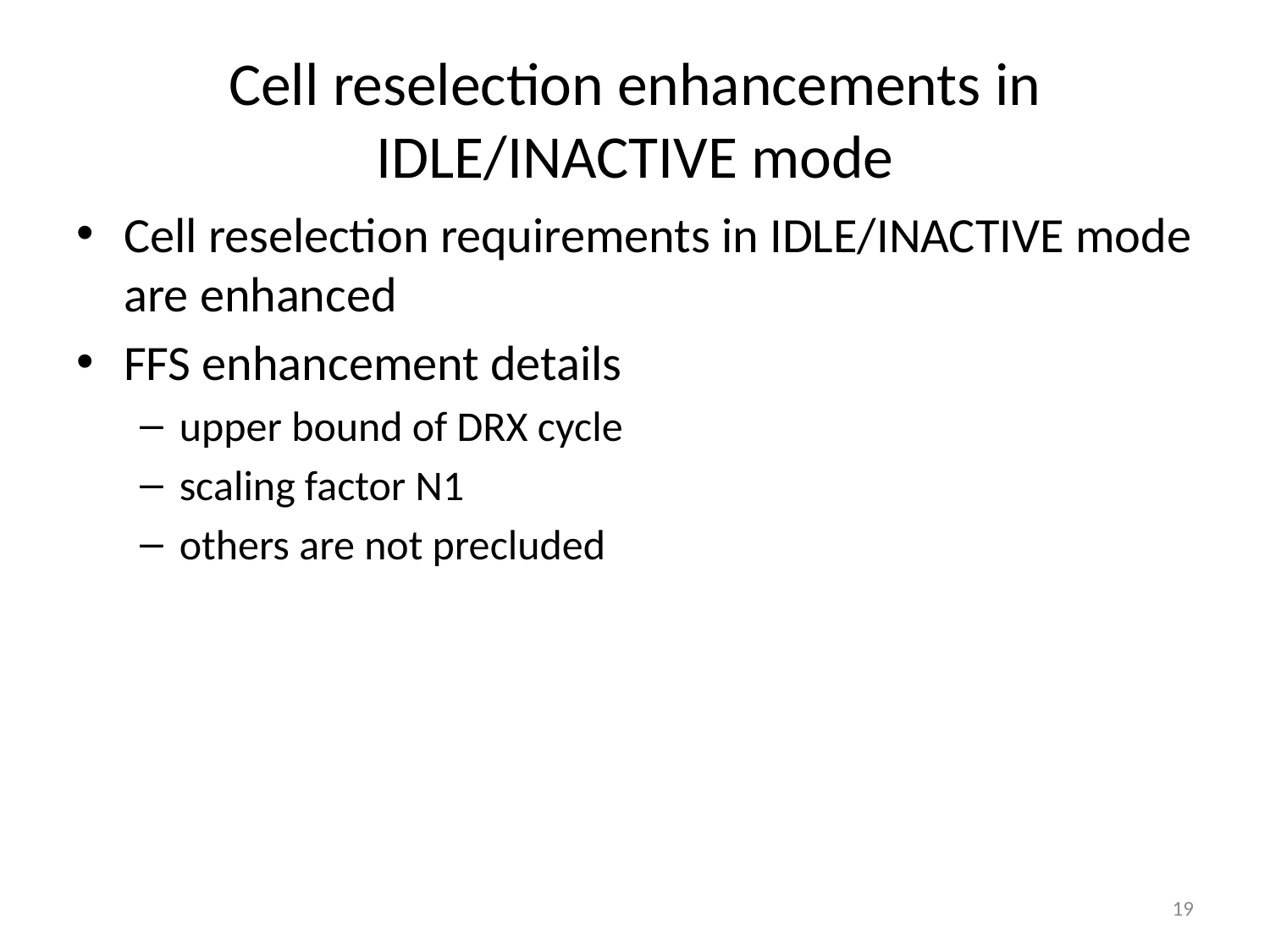

# Cell reselection enhancements in IDLE/INACTIVE mode
Cell reselection requirements in IDLE/INACTIVE mode are enhanced
FFS enhancement details
upper bound of DRX cycle
scaling factor N1
others are not precluded
19